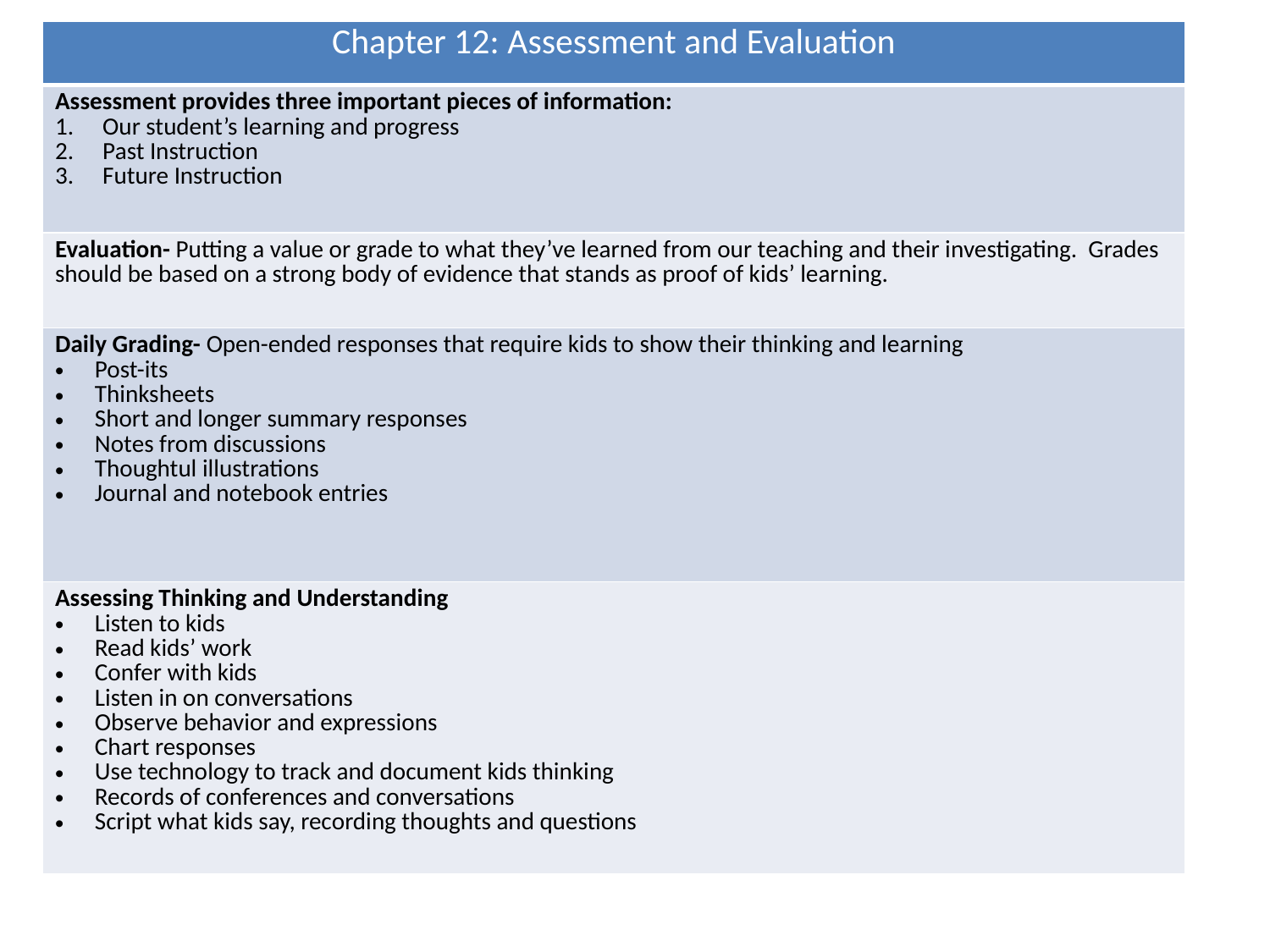

| Chapter 12: Assessment and Evaluation |
| --- |
| Assessment provides three important pieces of information: Our student’s learning and progress Past Instruction Future Instruction |
| Evaluation- Putting a value or grade to what they’ve learned from our teaching and their investigating. Grades should be based on a strong body of evidence that stands as proof of kids’ learning. |
| Daily Grading- Open-ended responses that require kids to show their thinking and learning Post-its Thinksheets Short and longer summary responses Notes from discussions Thoughtul illustrations Journal and notebook entries |
| Assessing Thinking and Understanding Listen to kids Read kids’ work Confer with kids Listen in on conversations Observe behavior and expressions Chart responses Use technology to track and document kids thinking Records of conferences and conversations Script what kids say, recording thoughts and questions |